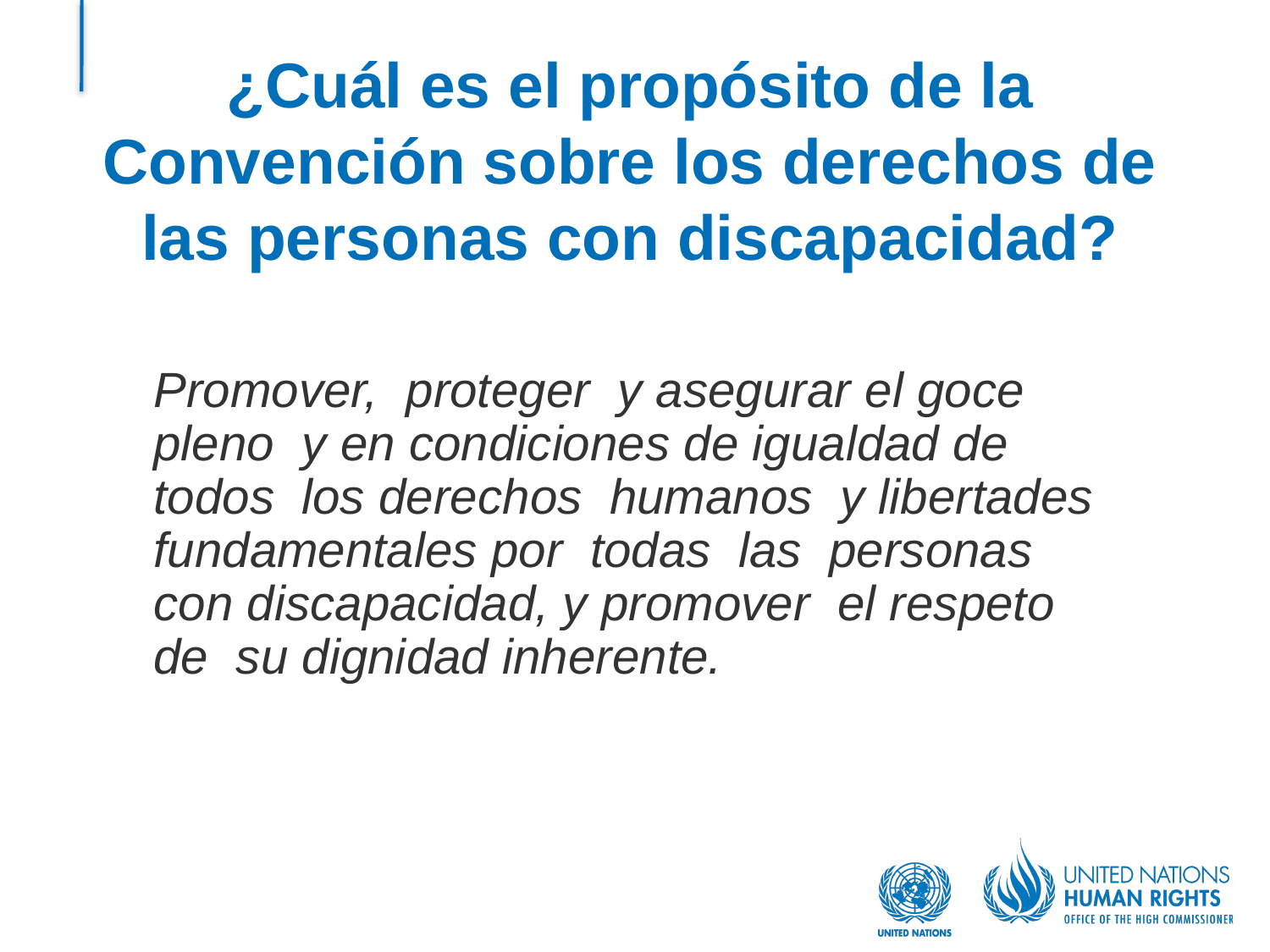

# ¿Cuál es el propósito de la Convención sobre los derechos de las personas con discapacidad?

Promover,  proteger  y asegurar el goce  pleno  y en condiciones de igualdad de  todos  los derechos  humanos  y libertades fundamentales por  todas  las  personas   con discapacidad, y promover  el respeto  de  su dignidad inherente.